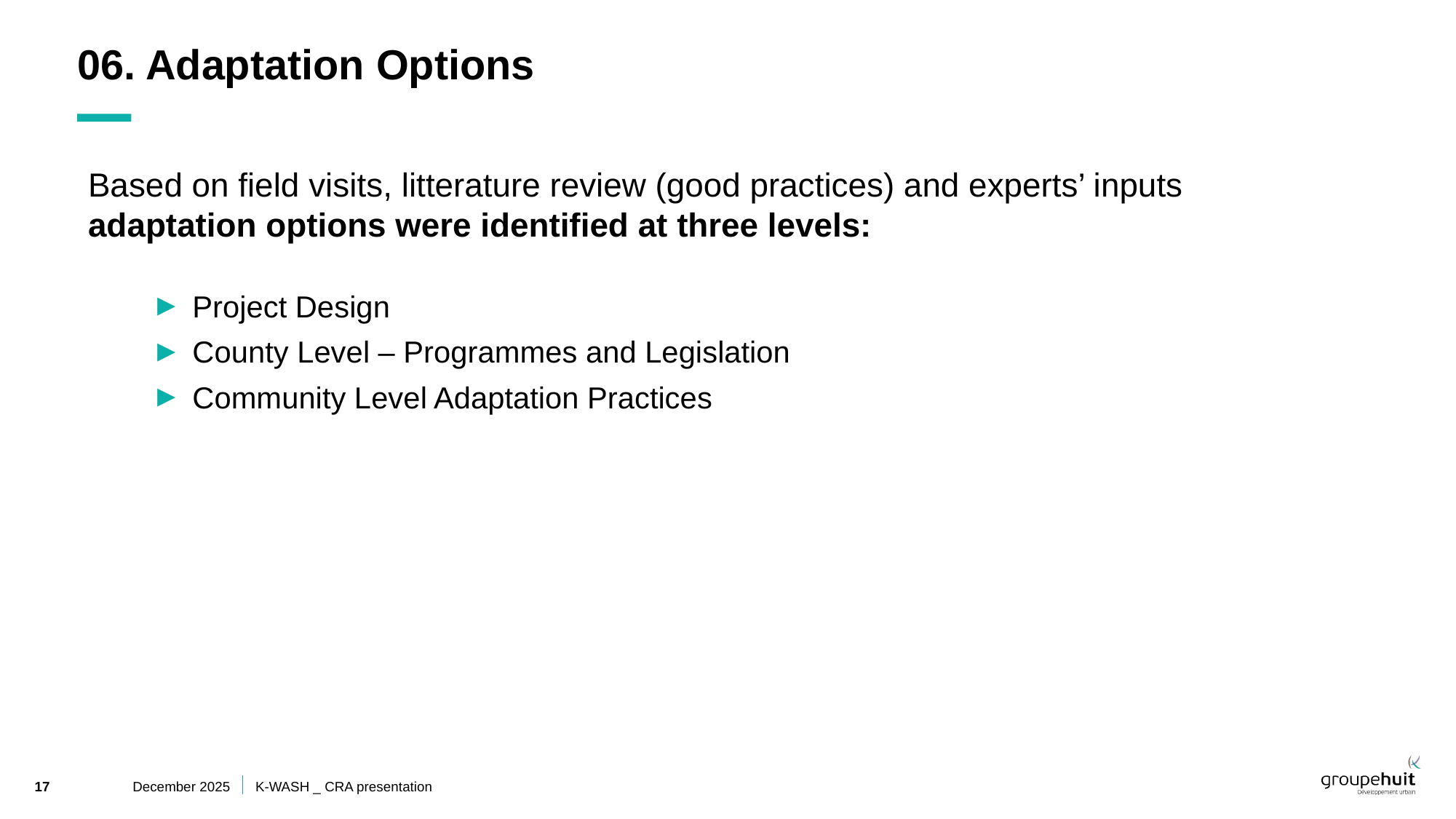

# 06. Adaptation Options
Based on field visits, litterature review (good practices) and experts’ inputs adaptation options were identified at three levels:
Project Design
County Level – Programmes and Legislation
Community Level Adaptation Practices
December 2025
K-WASH _ CRA presentation
17